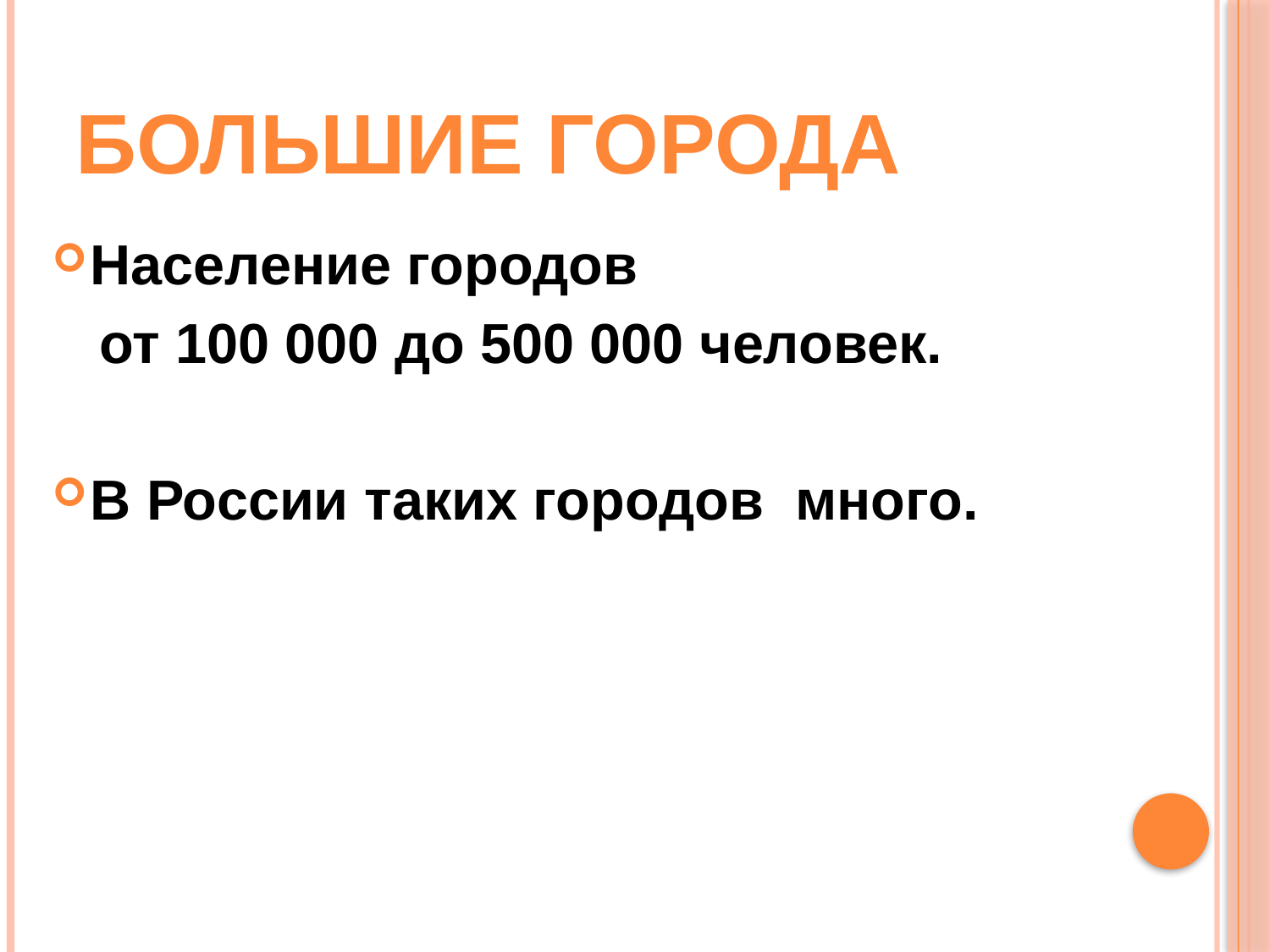

# Большие города
Население городов
   от 100 000 до 500 000 человек.

В России таких городов  много.